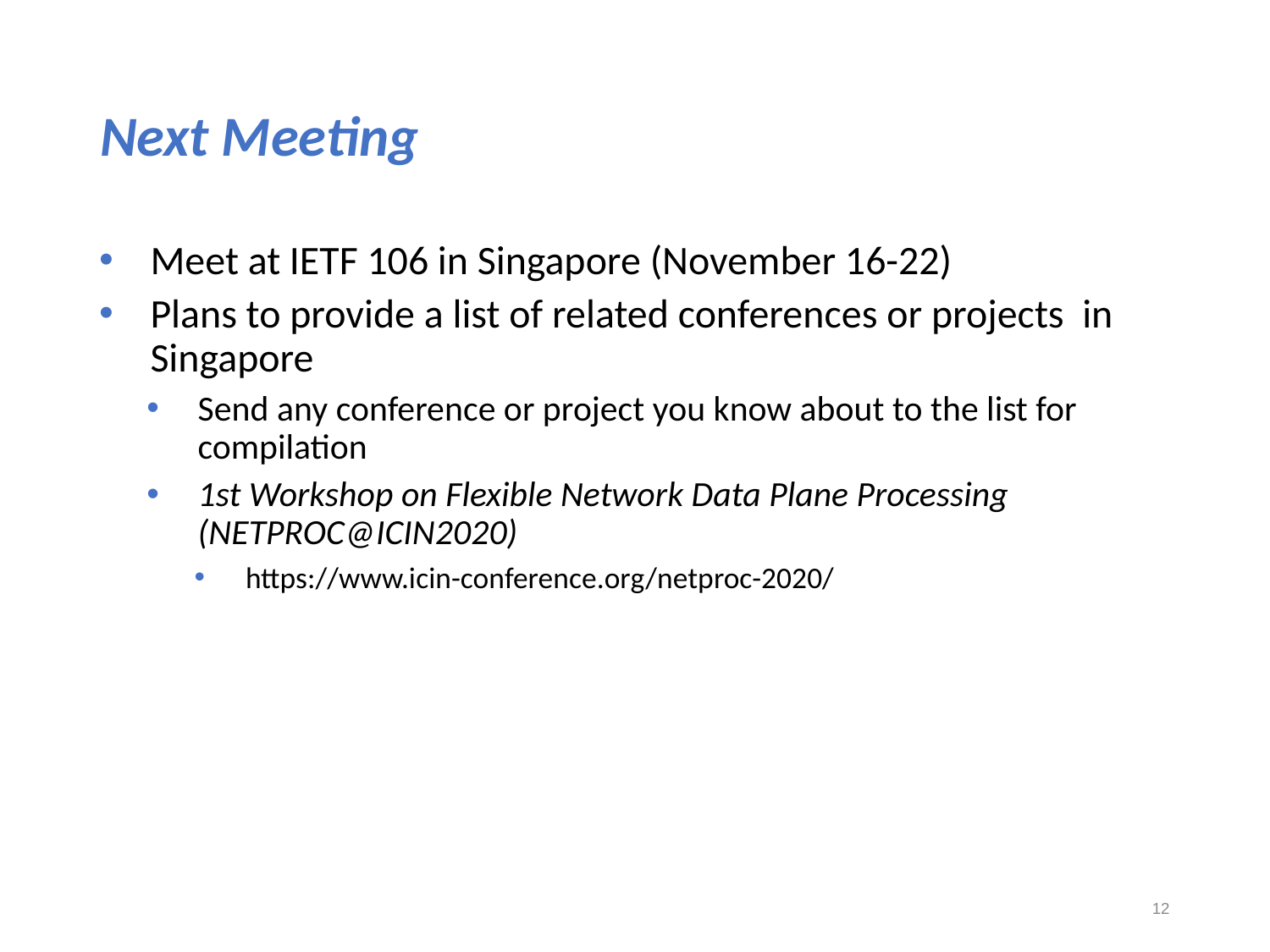

# Next Meeting
Meet at IETF 106 in Singapore (November 16-22)
Plans to provide a list of related conferences or projects  in Singapore
Send any conference or project you know about to the list for compilation
1st Workshop on Flexible Network Data Plane Processing (NETPROC@ICIN2020)
https://www.icin-conference.org/netproc-2020/
12